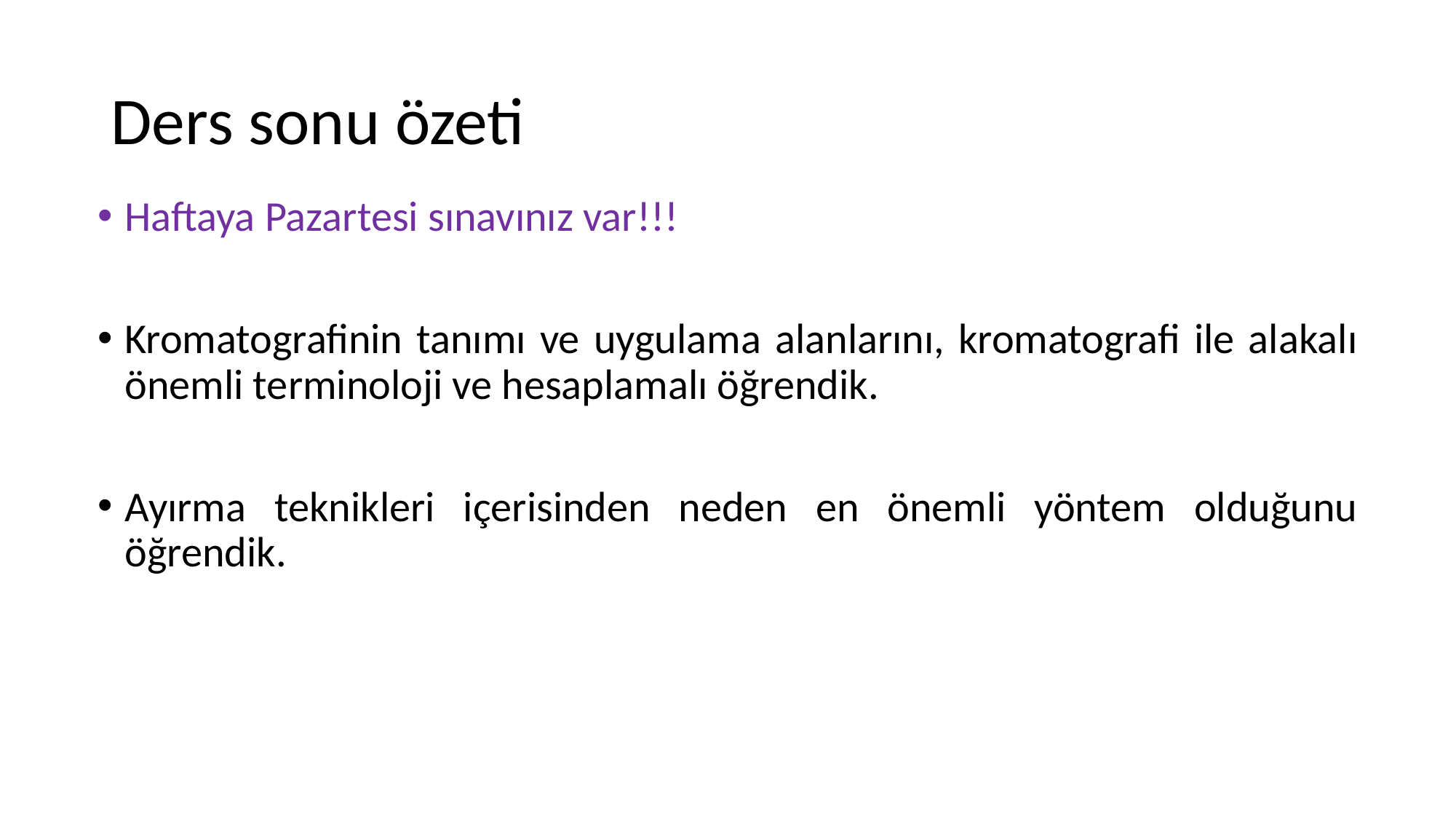

# Ders sonu özeti
Haftaya Pazartesi sınavınız var!!!

Kromatografinin tanımı ve uygulama alanlarını, kromatografi ile alakalı önemli terminoloji ve hesaplamalı öğrendik.

Ayırma teknikleri içerisinden neden en önemli yöntem olduğunu öğrendik.